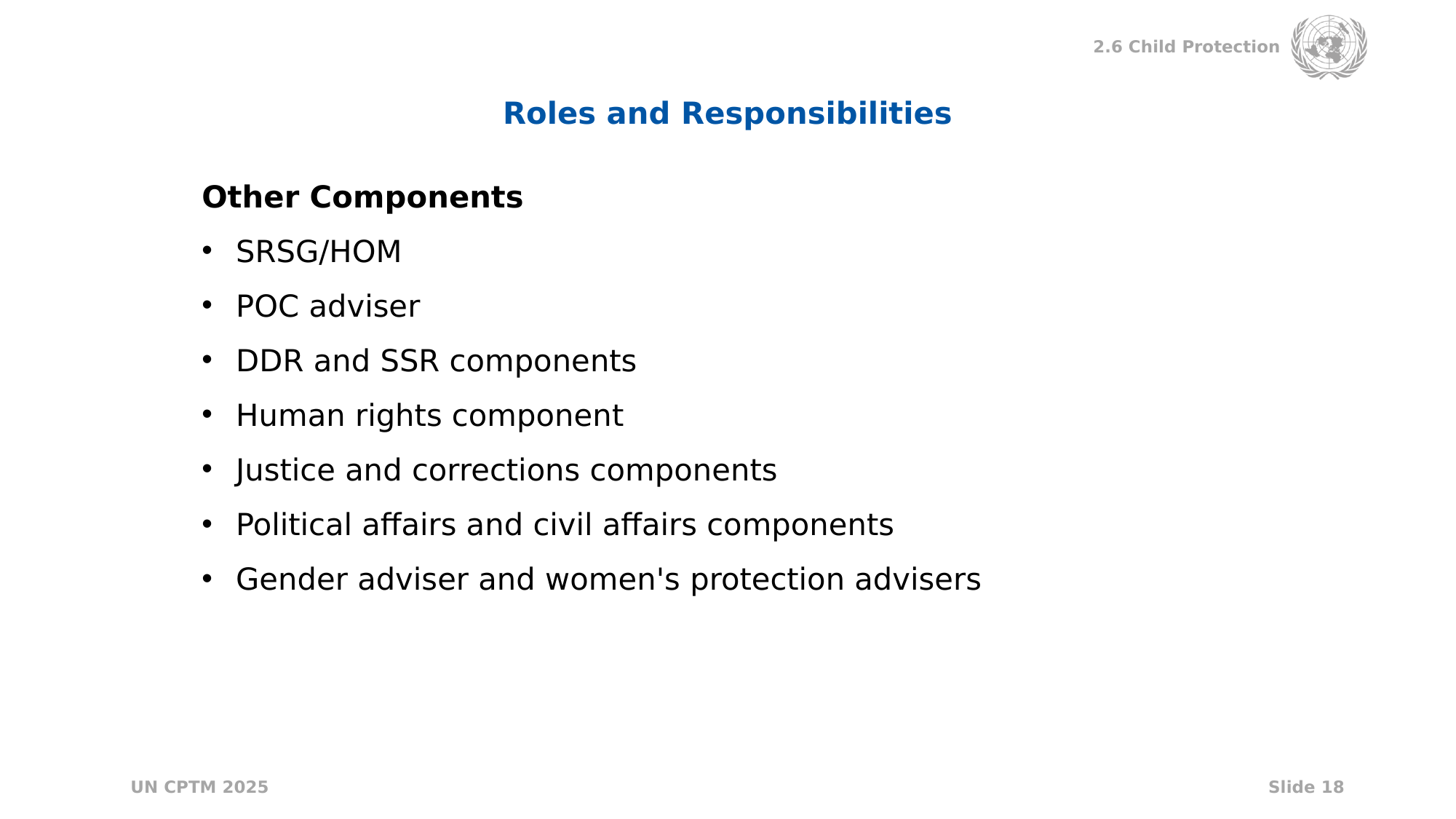

Roles and Responsibilities
Other Components
SRSG/HOM
POC adviser
DDR and SSR components
Human rights component
Justice and corrections components
Political affairs and civil affairs components
Gender adviser and women's protection advisers